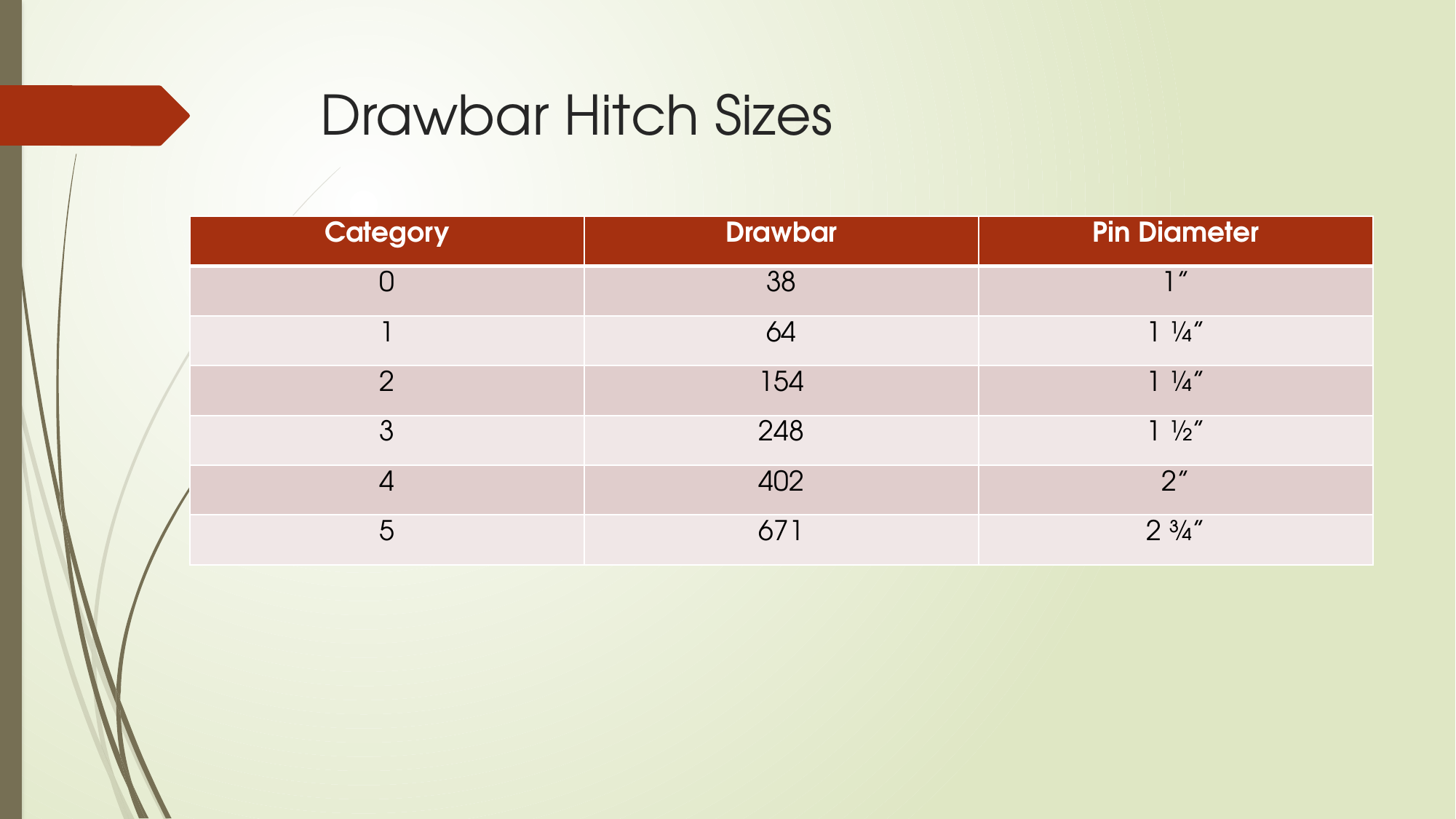

# Drawbar Hitch Sizes
| Category | Drawbar | Pin Diameter |
| --- | --- | --- |
| 0 | 38 | 1” |
| 1 | 64 | 1 ¼” |
| 2 | 154 | 1 ¼” |
| 3 | 248 | 1 ½” |
| 4 | 402 | 2” |
| 5 | 671 | 2 ¾” |